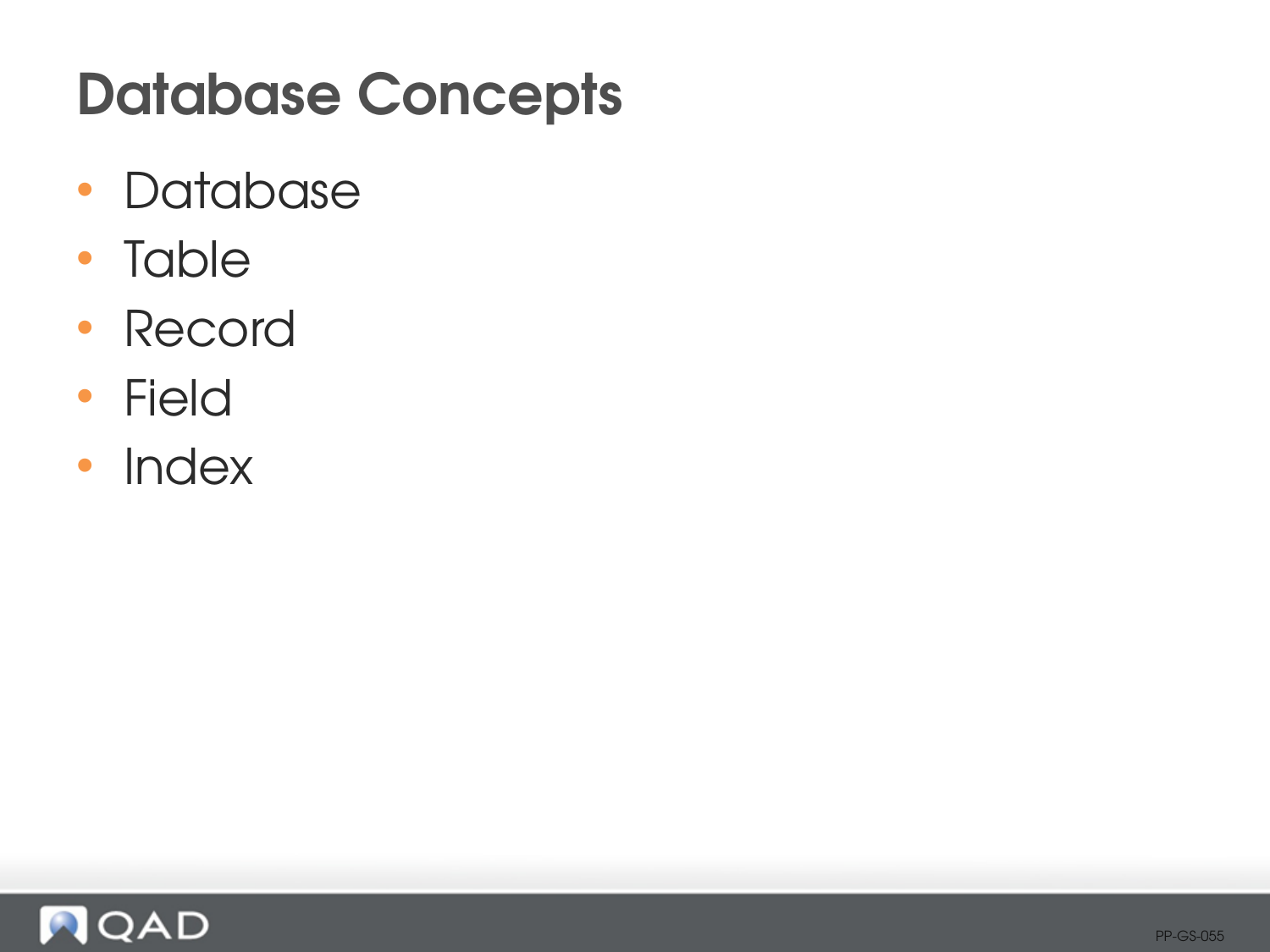

# Database Concepts
Database
Table
Record
Field
Index
PP-GS-055